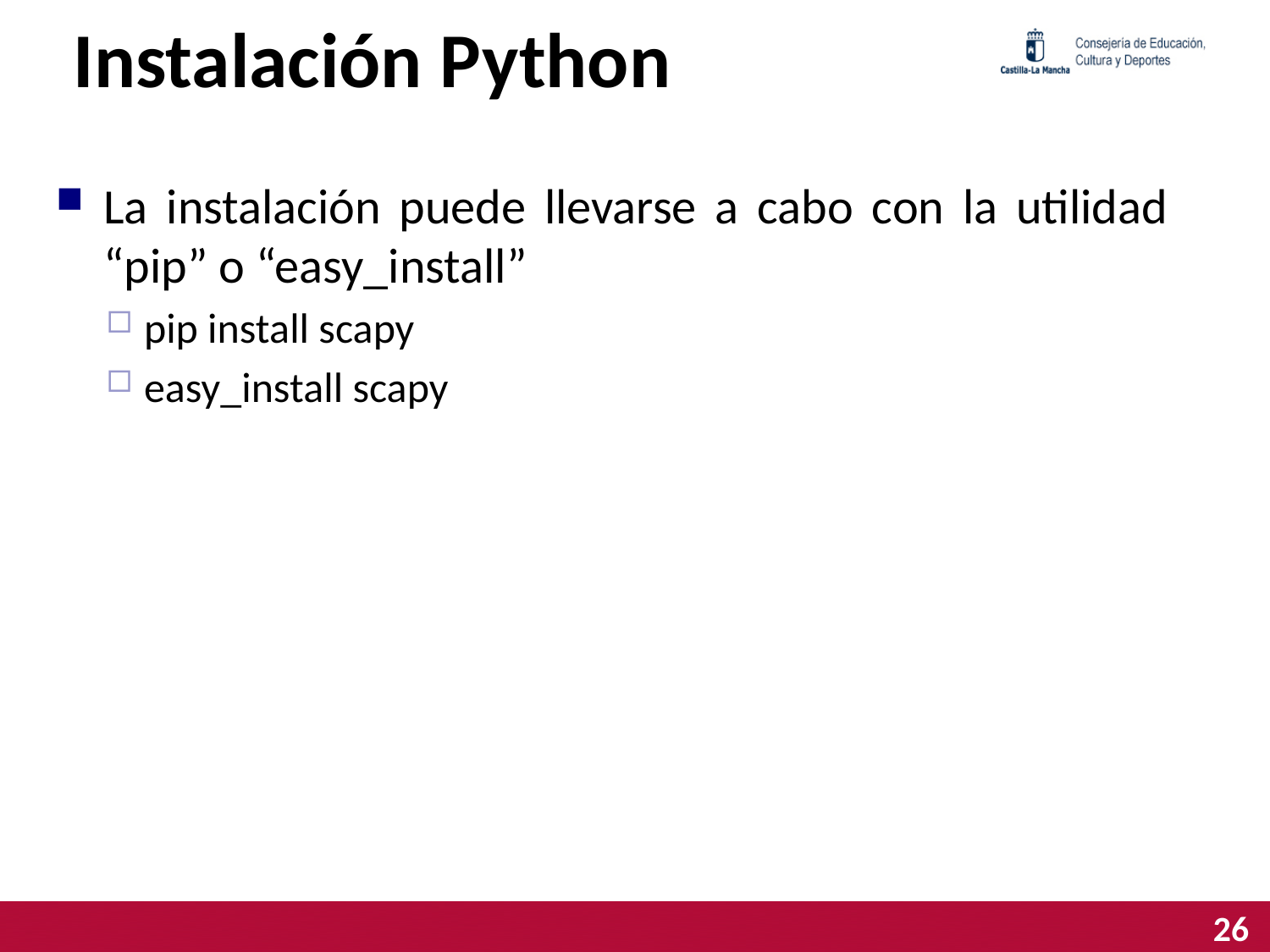

# Instalación Python
La instalación puede llevarse a cabo con la utilidad “pip” o “easy_install”
pip install scapy
easy_install scapy